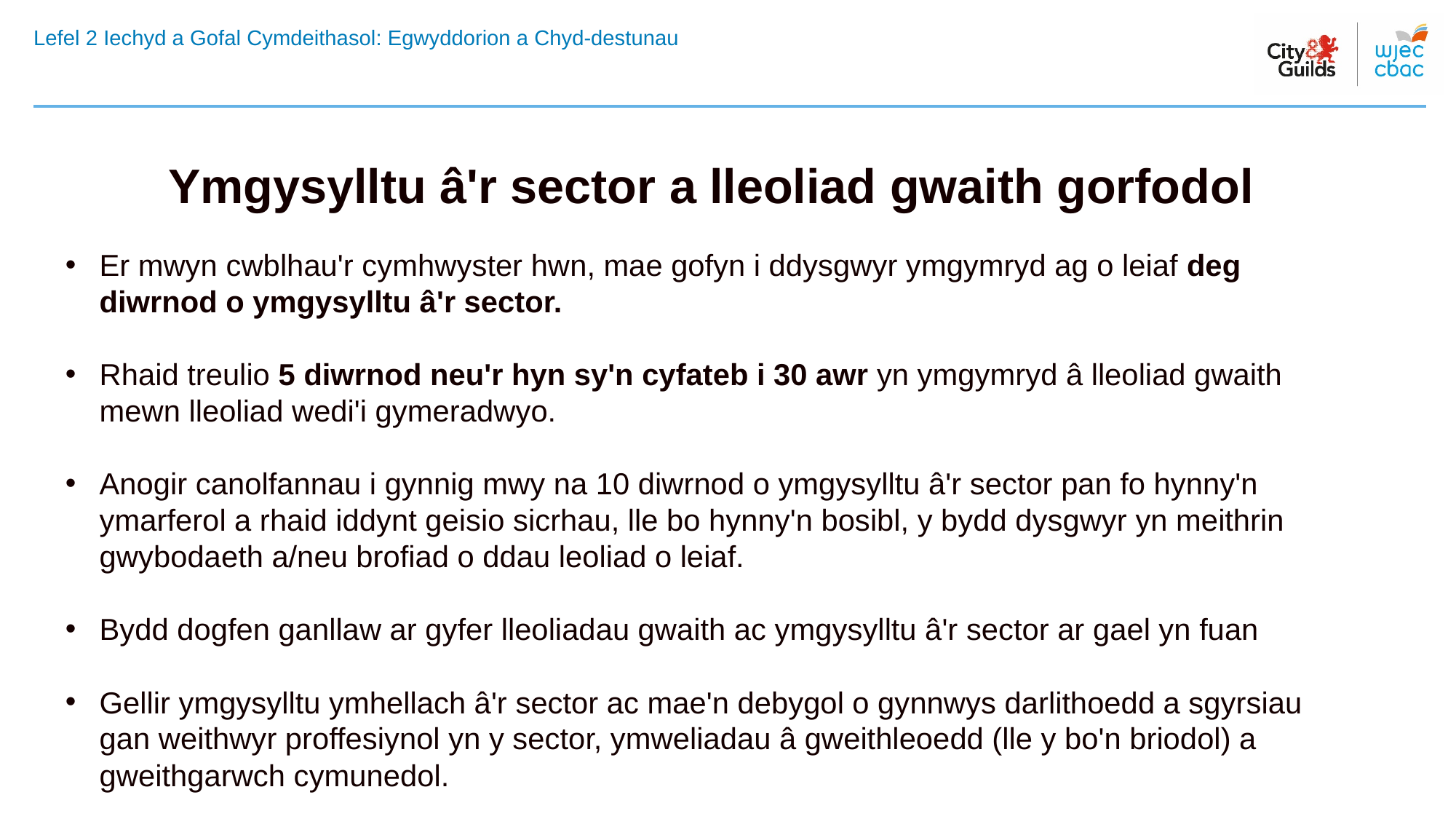

# Lefel 2 Iechyd a Gofal Cymdeithasol: Egwyddorion a Chyd-destunau

Ymgysylltu â'r sector a lleoliad gwaith gorfodol

Er mwyn cwblhau'r cymhwyster hwn, mae gofyn i ddysgwyr ymgymryd ag o leiaf deg diwrnod o ymgysylltu â'r sector.

Rhaid treulio 5 diwrnod neu'r hyn sy'n cyfateb i 30 awr yn ymgymryd â lleoliad gwaith mewn lleoliad wedi'i gymeradwyo.

Anogir canolfannau i gynnig mwy na 10 diwrnod o ymgysylltu â'r sector pan fo hynny'n ymarferol a rhaid iddynt geisio sicrhau, lle bo hynny'n bosibl, y bydd dysgwyr yn meithrin gwybodaeth a/neu brofiad o ddau leoliad o leiaf.

Bydd dogfen ganllaw ar gyfer lleoliadau gwaith ac ymgysylltu â'r sector ar gael yn fuan

Gellir ymgysylltu ymhellach â'r sector ac mae'n debygol o gynnwys darlithoedd a sgyrsiau gan weithwyr proffesiynol yn y sector, ymweliadau â gweithleoedd (lle y bo'n briodol) a gweithgarwch cymunedol.